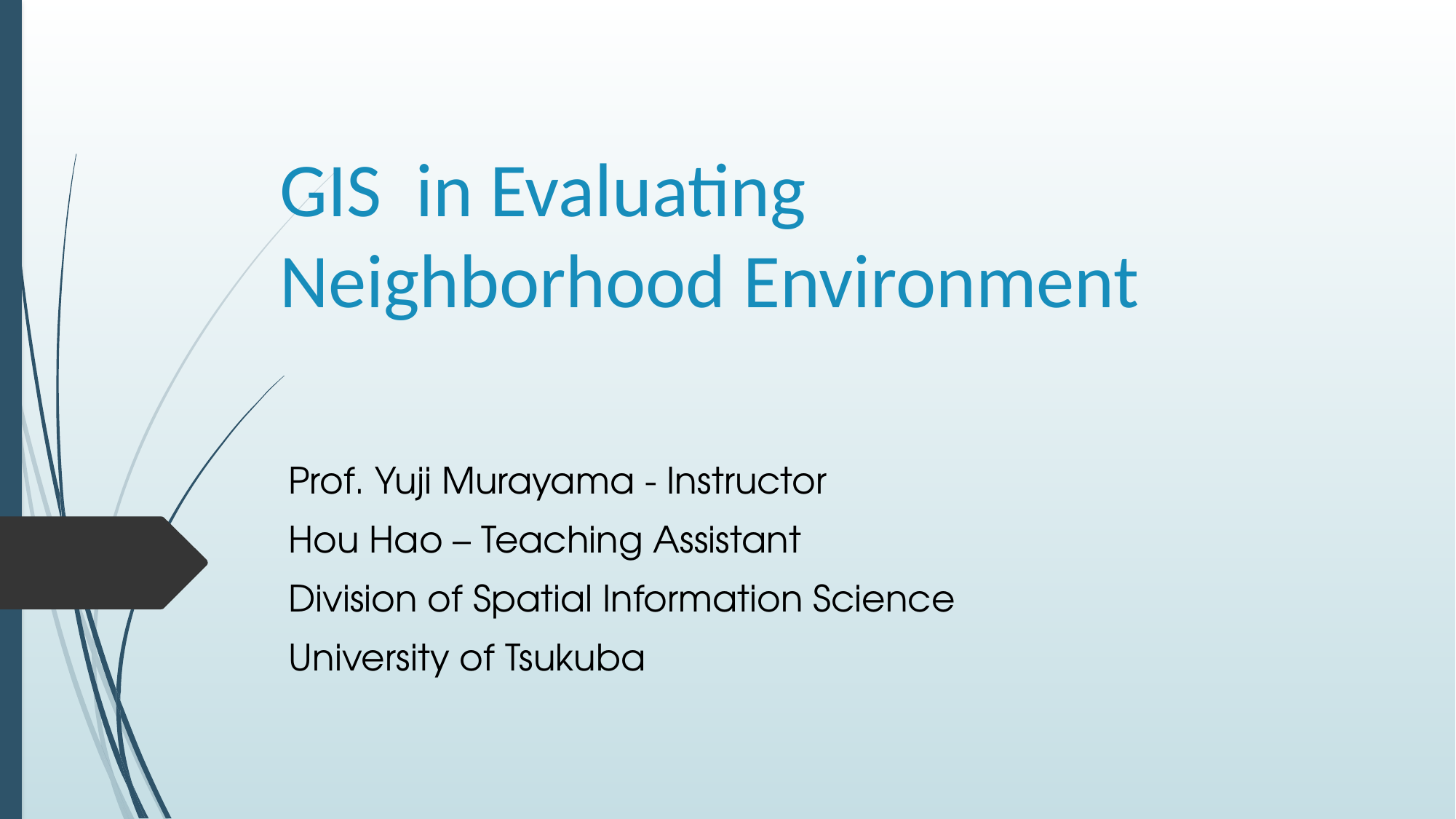

# GIS  in Evaluating Neighborhood Environment
Prof. Yuji Murayama - Instructor
Hou Hao – Teaching Assistant
Division of Spatial Information Science
University of Tsukuba